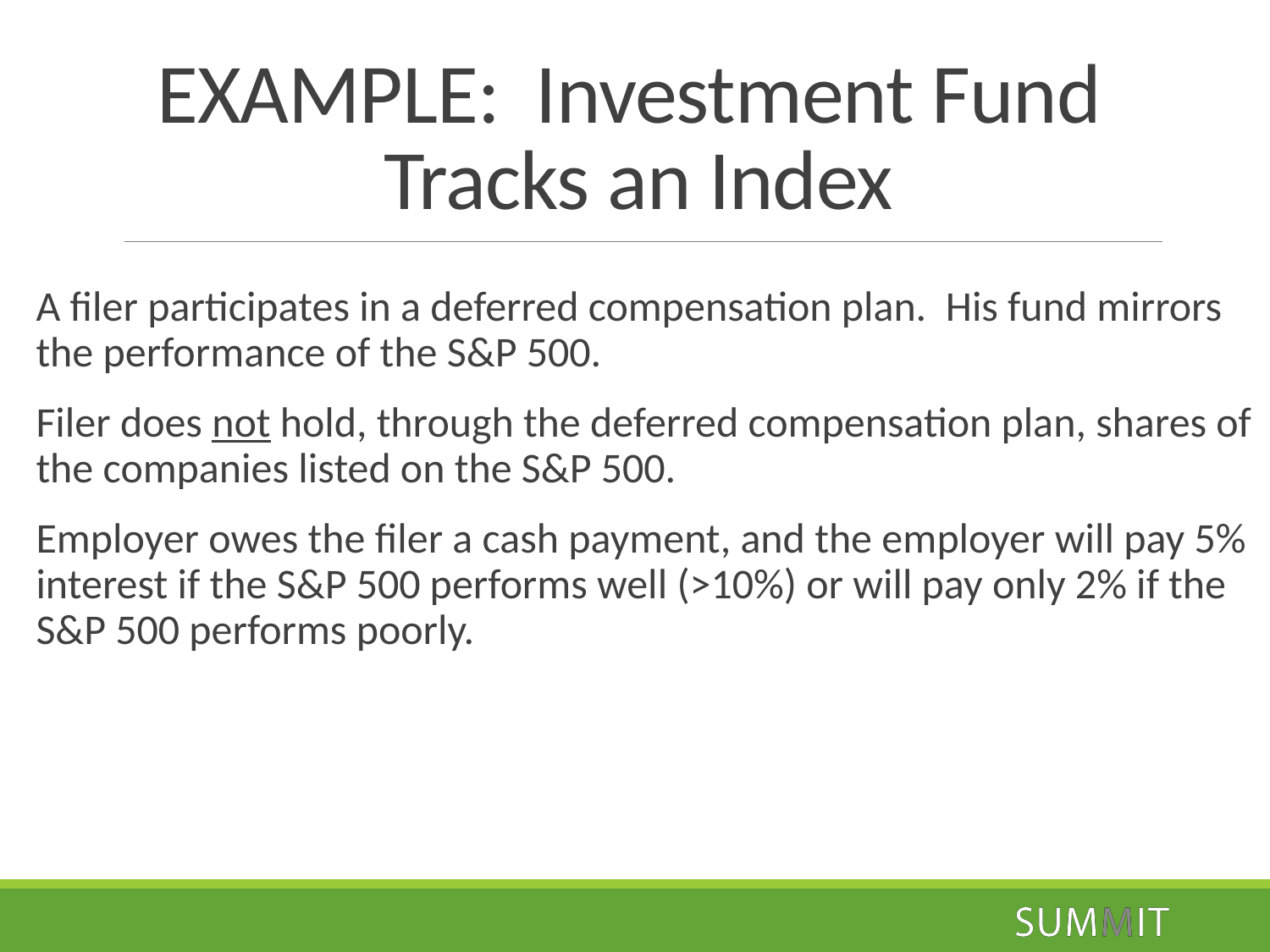

# EXAMPLE:  Investment Fund Tracks an Index

A filer participates in a deferred compensation plan.  His fund mirrors the performance of the S&P 500.
Filer does not hold, through the deferred compensation plan, shares of the companies listed on the S&P 500.
Employer owes the filer a cash payment, and the employer will pay 5% interest if the S&P 500 performs well (>10%) or will pay only 2% if the S&P 500 performs poorly.